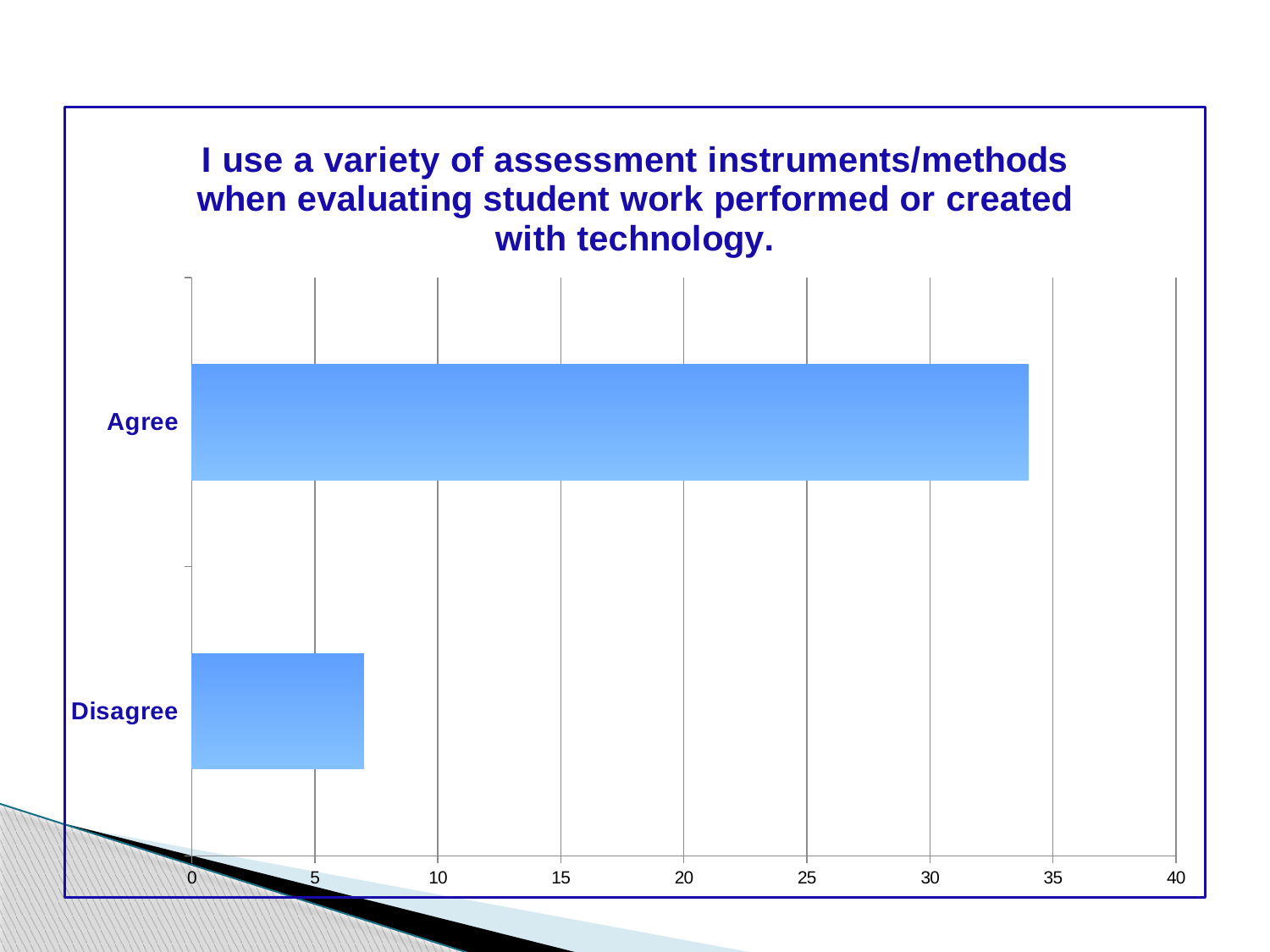

### Chart: I use a variety of assessment instruments/methods when evaluating student work performed or created with technology.

| Category | Total |
|---|---|
| Disagree | 7.0 |
| Agree | 34.0 |